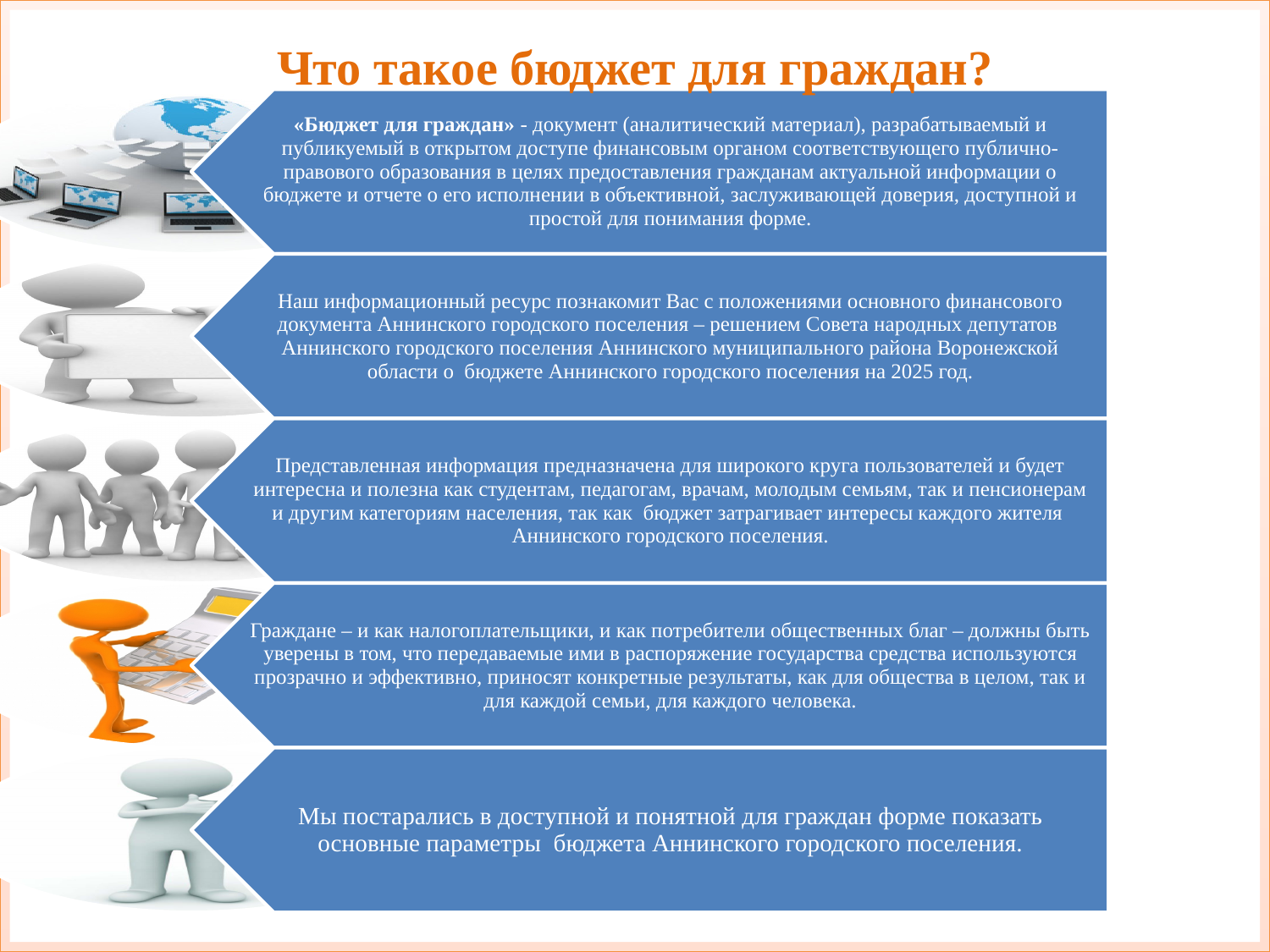

Что такое бюджет для граждан?
#
«Бюджет для граждан» - документ (аналитический материал), разрабатываемый и публикуемый в открытом доступе финансовым органом соответствующего публично-правового образования в целях предоставления гражданам актуальной информации о бюджете и отчете о его исполнении в объективной, заслуживающей доверия, доступной и простой для понимания форме.
Наш информационный ресурс познакомит Вас с положениями основного финансового документа Аннинского городского поселения – решением Совета народных депутатов  Аннинского городского поселения Аннинского муниципального района Воронежской области о  бюджете Аннинского городского поселения на 2025 год.
Граждане – и как налогоплательщики, и как потребители общественных благ – должны быть уверены в том, что передаваемые ими в распоряжение государства средства используются прозрачно и эффективно, приносят конкретные результаты, как для общества в целом, так и для каждой семьи, для каждого человека.
Представленная информация предназначена для широкого круга пользователей и будет интересна и полезна как студентам, педагогам, врачам, молодым семьям, так и пенсионерам и другим категориям населения, так как  бюджет затрагивает интересы каждого жителя  Аннинского городского поселения.
Мы постарались в доступной и понятной для граждан форме показать основные параметры  бюджета Аннинского городского поселения.